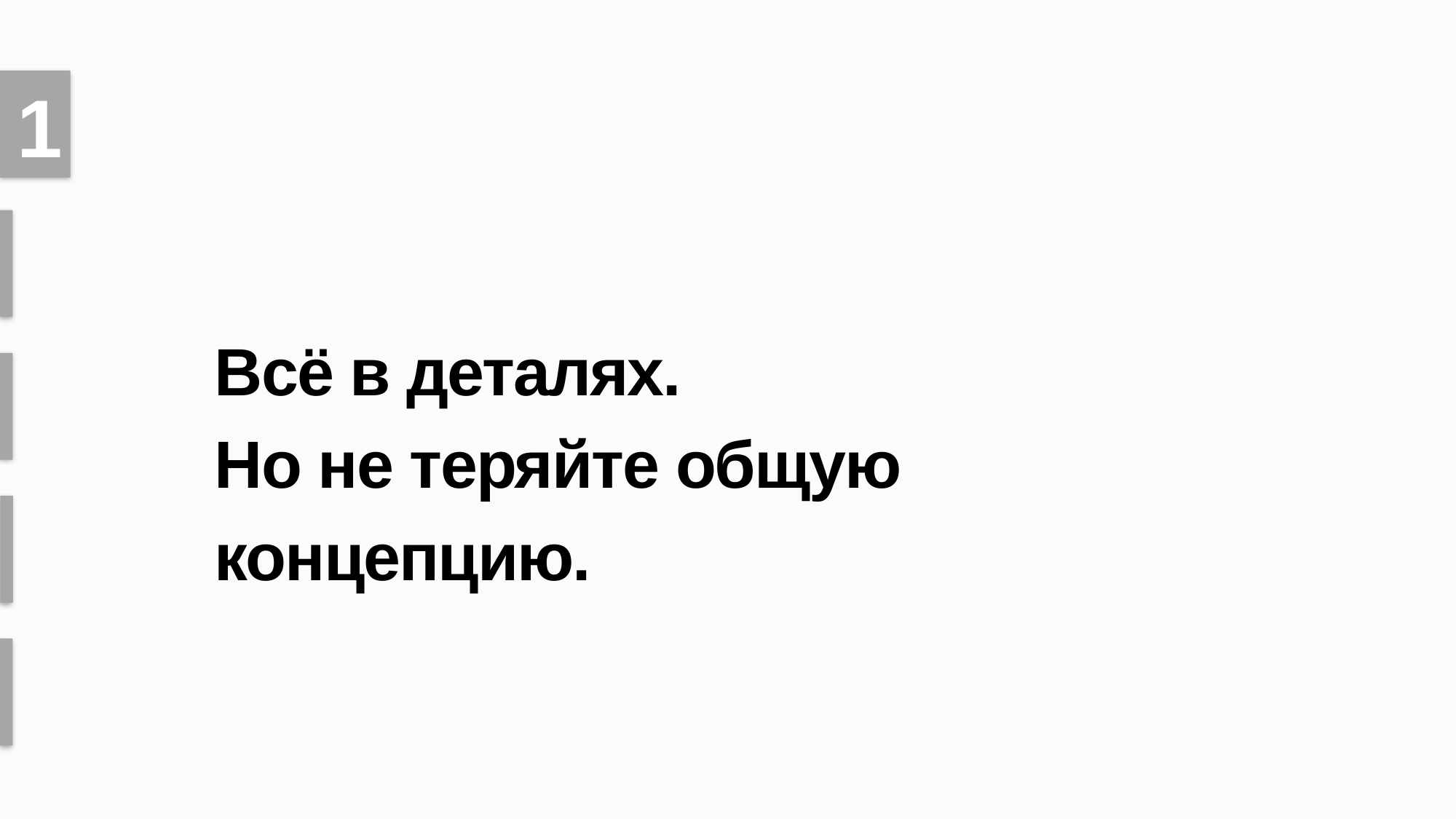

1

# Всё в деталях. Но не теряйте общую концепцию.